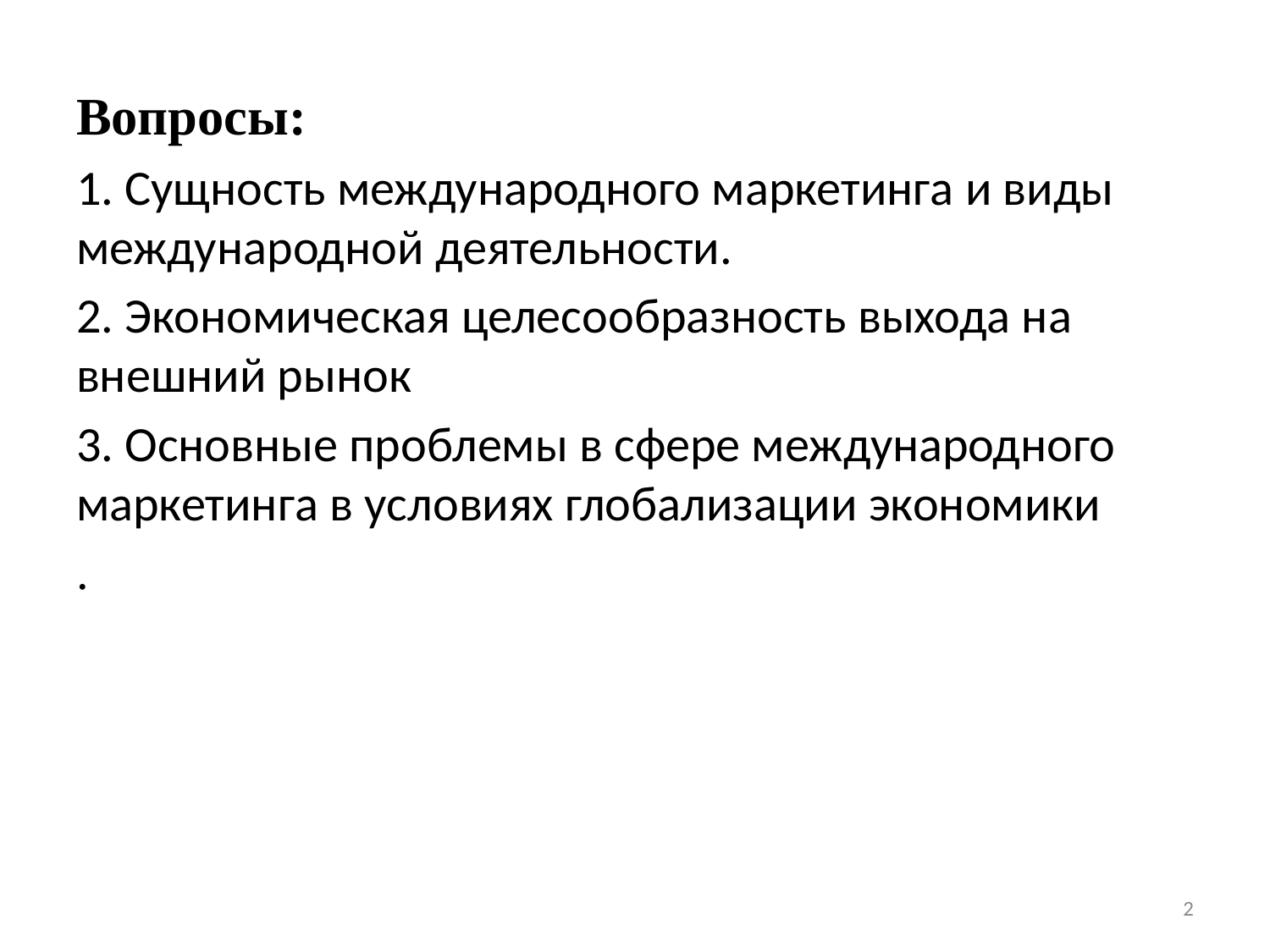

Вопросы:
1. Сущность международного маркетинга и виды международной деятельности.
2. Экономическая целесообразность выхода на внешний рынок
3. Основные проблемы в сфере международного маркетинга в условиях глобализации экономики
.
2